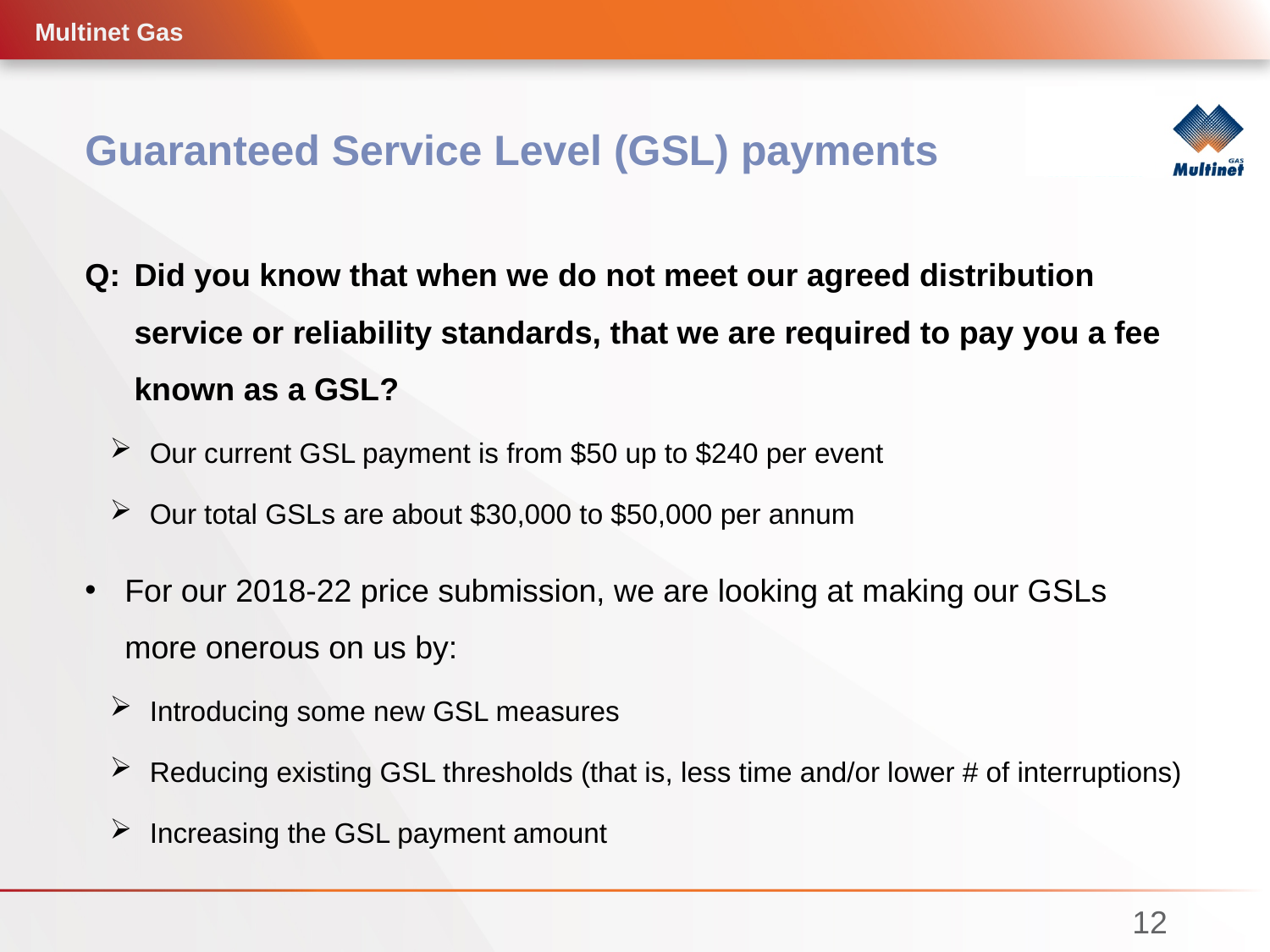

Multinet Gas

# Guaranteed Service Level (GSL) payments
Q: 	Did you know that when we do not meet our agreed distribution service or reliability standards, that we are required to pay you a fee known as a GSL?
Our current GSL payment is from $50 up to $240 per event
Our total GSLs are about $30,000 to $50,000 per annum
For our 2018-22 price submission, we are looking at making our GSLs more onerous on us by:
Introducing some new GSL measures
Reducing existing GSL thresholds (that is, less time and/or lower # of interruptions)
Increasing the GSL payment amount
12